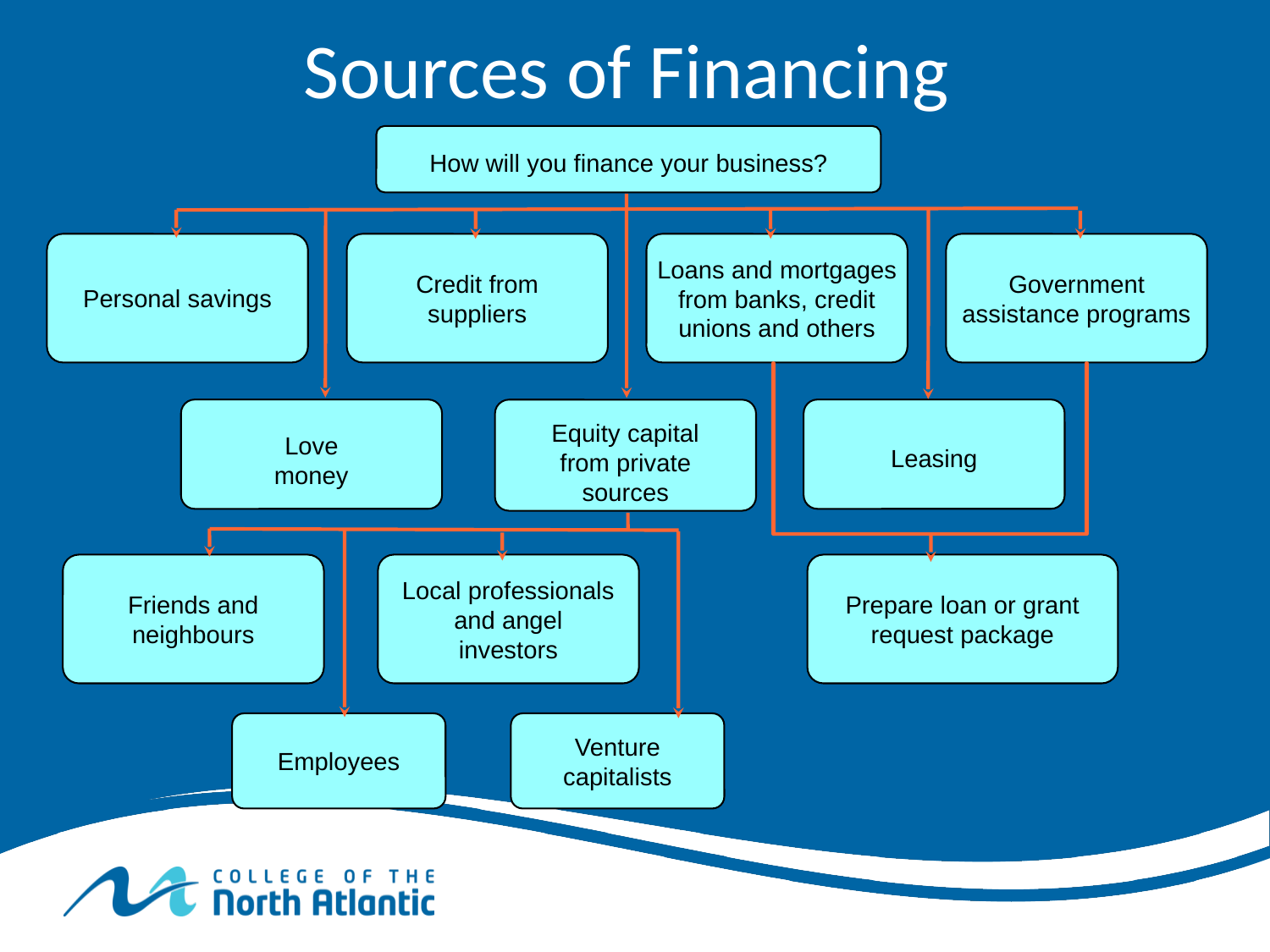

# Sources of Financing

How will you finance your business?

Personal savings

Credit from
suppliers

Loans and mortgages
from banks, credit
unions and others

Government
assistance programs

Love
money

Leasing

Equity capital
from private
sources

Friends and
neighbours

Local professionals
and angel
investors

Prepare loan or grant
request package

Employees

Venture
capitalists